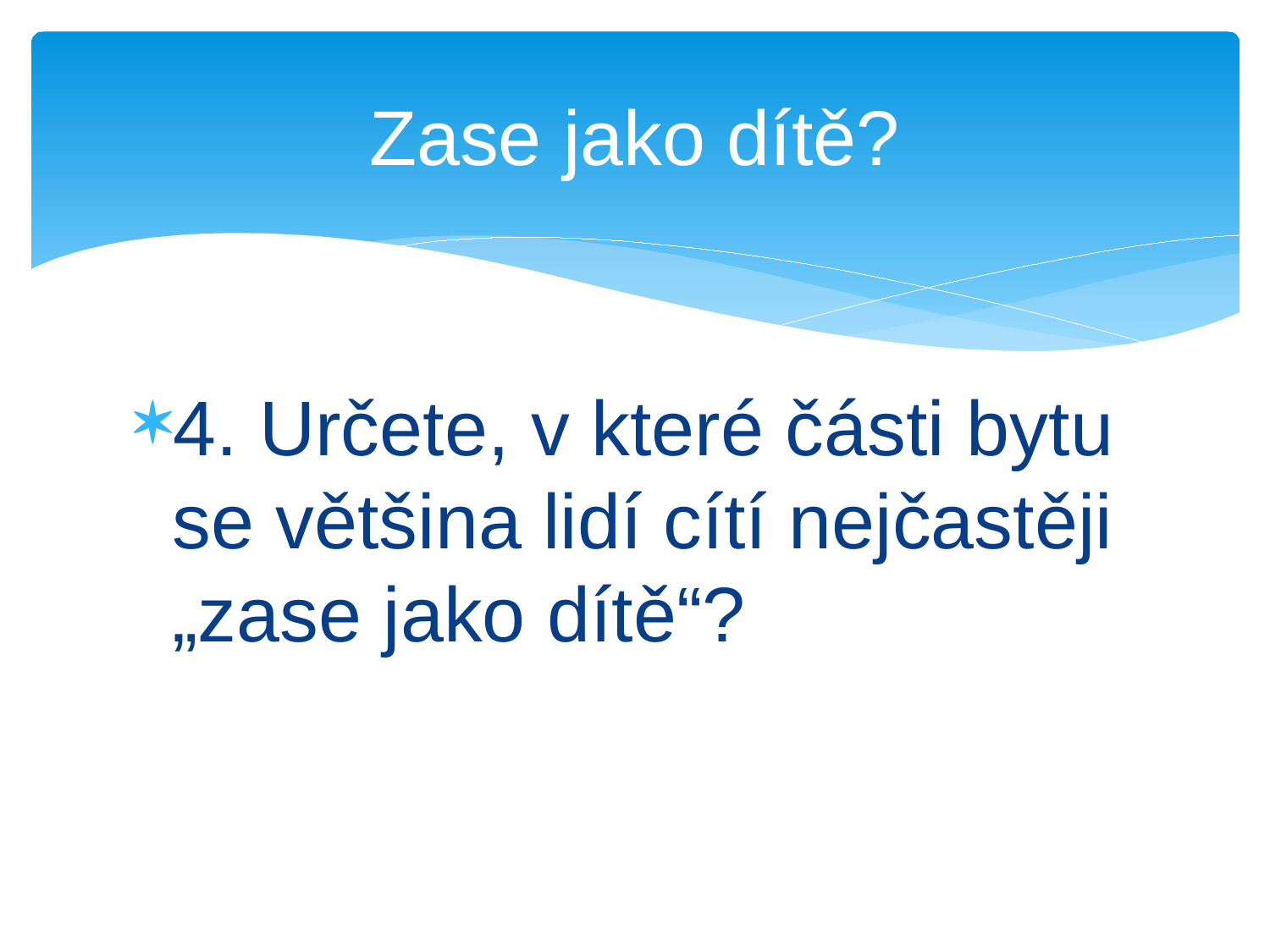

# Zase jako dítě?
4. Určete, v které části bytu se většina lidí cítí nejčastěji „zase jako dítě“?